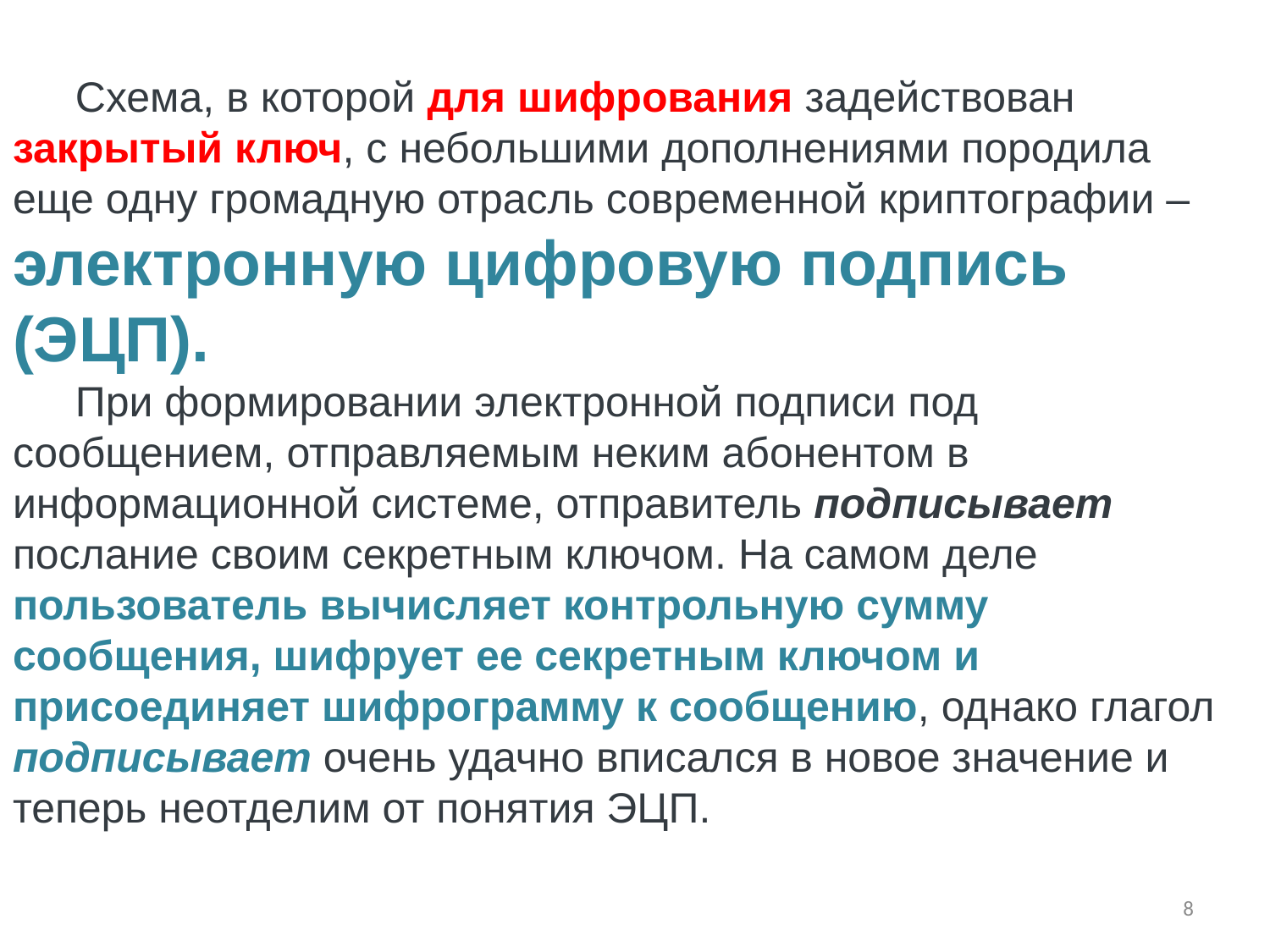

Схема, в которой для шифрования задействован закрытый ключ, с небольшими дополнениями породила еще одну громадную отрасль современной криптографии – электронную цифровую подпись (ЭЦП).
При формировании электронной подписи под сообщением, отправляемым неким абонентом в информационной системе, отправитель подписывает послание своим секретным ключом. На самом деле пользователь вычисляет контрольную сумму сообщения, шифрует ее секретным ключом и присоединяет шифрограмму к сообщению, однако глагол подписывает очень удачно вписался в новое значение и теперь неотделим от понятия ЭЦП.

8